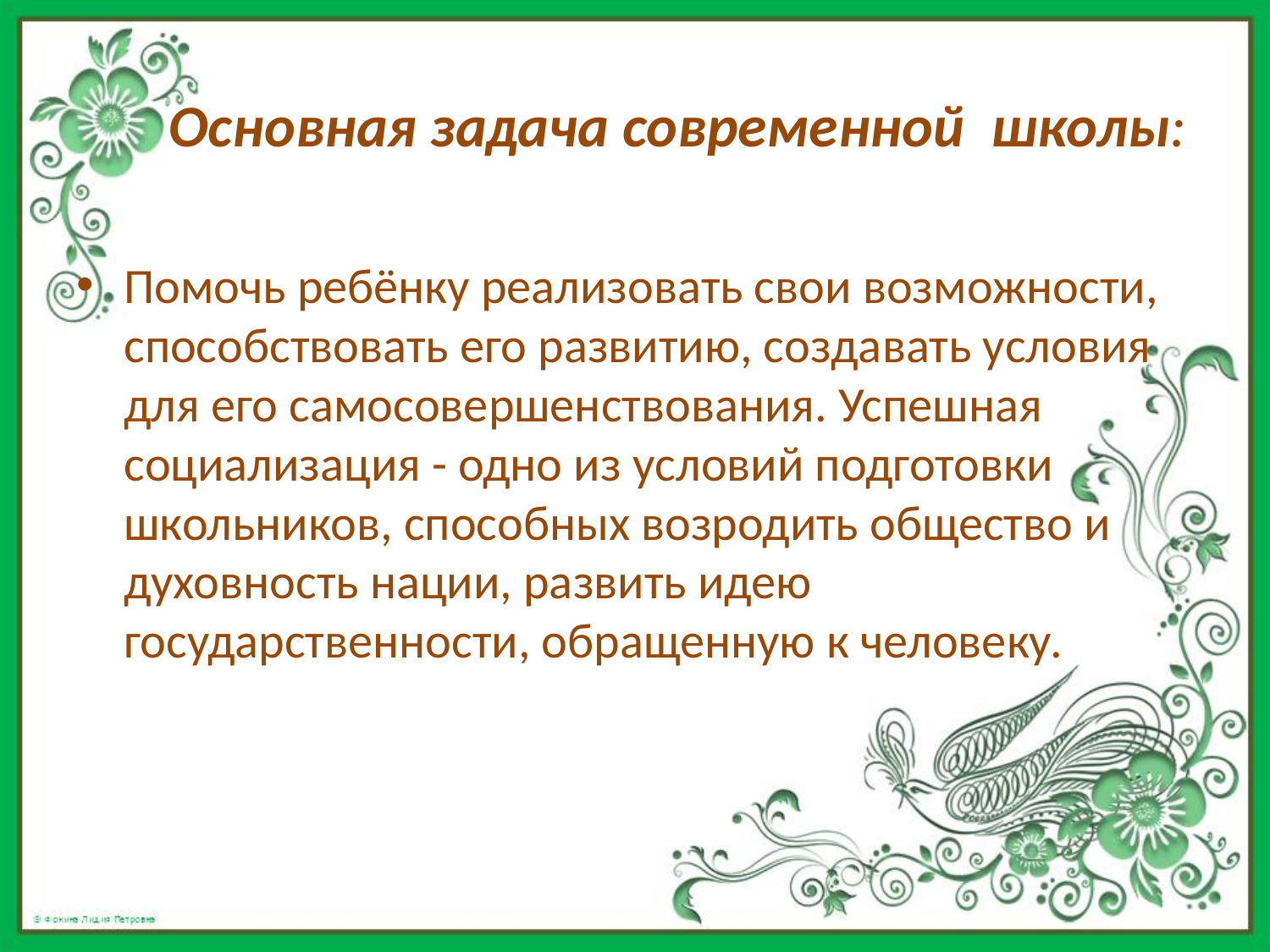

# Основная задача современной  школы:
Помочь ребёнку реализовать свои возможности, способствовать его развитию, создавать условия для его самосовершенствования. Успешная социализация - одно из условий подготовки школьников, способных возродить общество и духовность нации, развить идею государственности, обращенную к человеку.